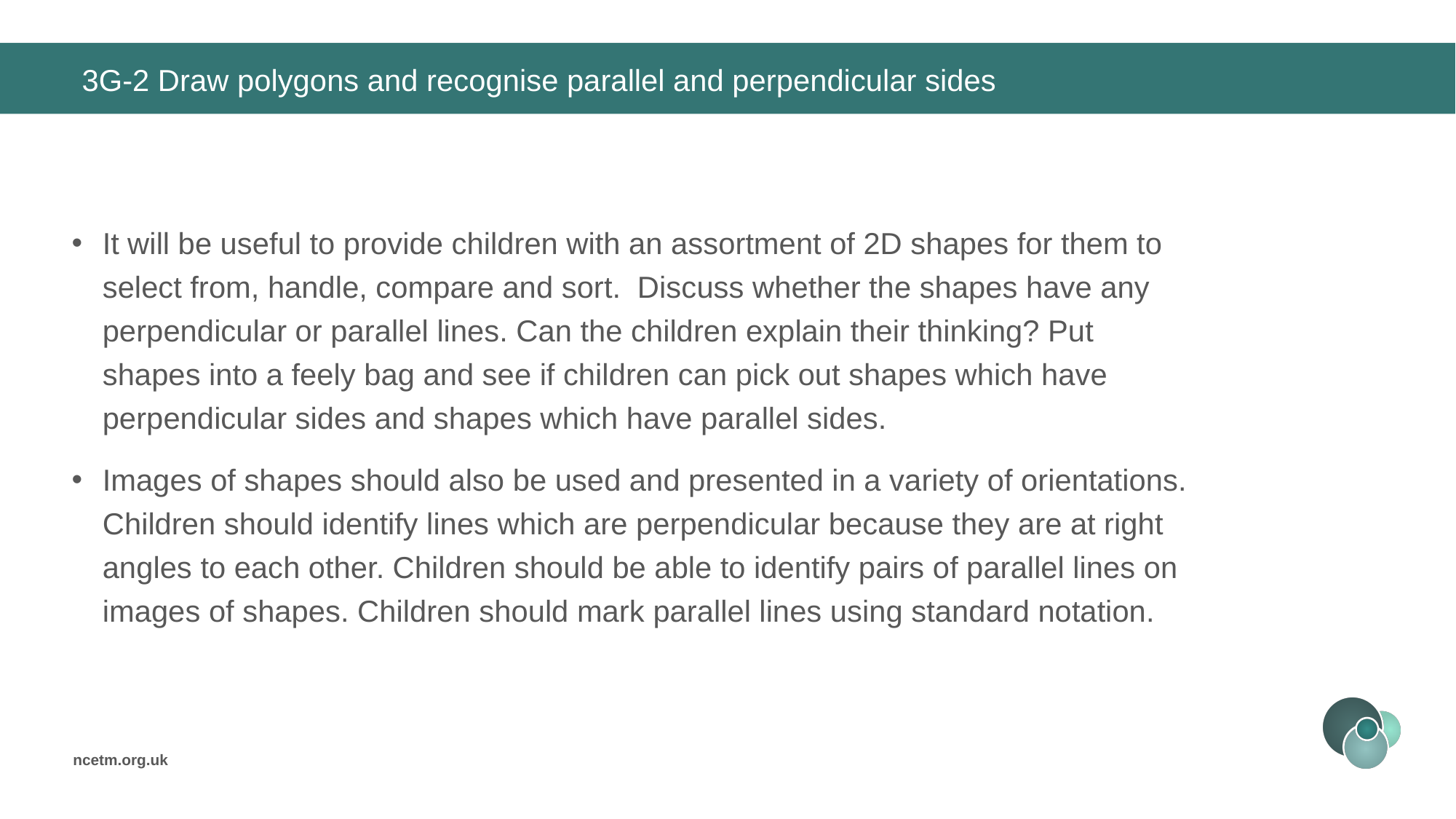

# 3G-2 Draw polygons and recognise parallel and perpendicular sides
It will be useful to provide children with an assortment of 2D shapes for them to select from, handle, compare and sort.  Discuss whether the shapes have any perpendicular or parallel lines. Can the children explain their thinking? Put shapes into a feely bag and see if children can pick out shapes which have perpendicular sides and shapes which have parallel sides.
Images of shapes should also be used and presented in a variety of orientations. Children should identify lines which are perpendicular because they are at right angles to each other. Children should be able to identify pairs of parallel lines on images of shapes. Children should mark parallel lines using standard notation.